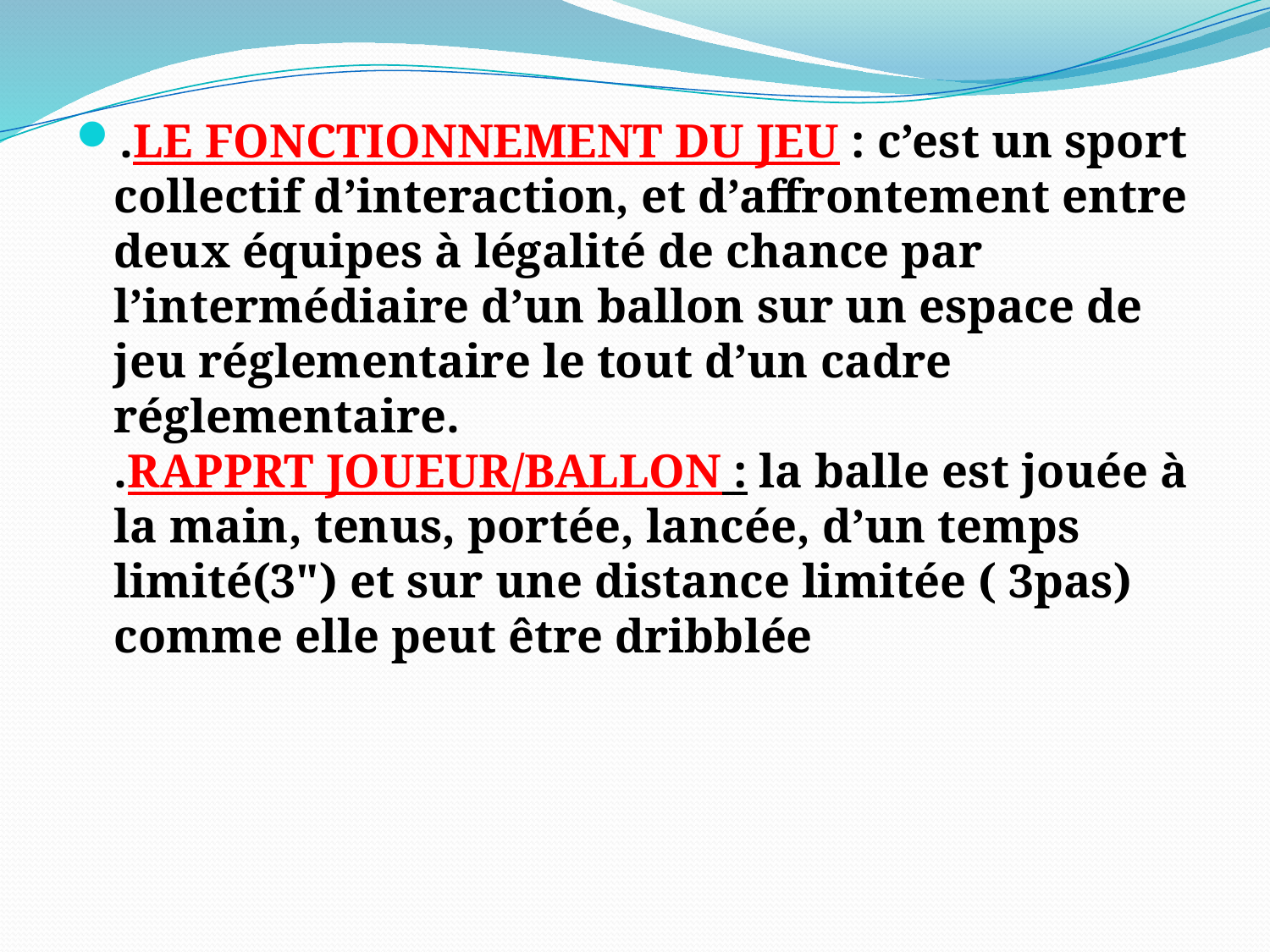

.LE FONCTIONNEMENT DU JEU : c’est un sport collectif d’interaction, et d’affrontement entre deux équipes à légalité de chance par l’intermédiaire d’un ballon sur un espace de jeu réglementaire le tout d’un cadre réglementaire.
.RAPPRT JOUEUR/BALLON : la balle est jouée à la main, tenus, portée, lancée, d’un temps limité(3") et sur une distance limitée ( 3pas) comme elle peut être dribblée